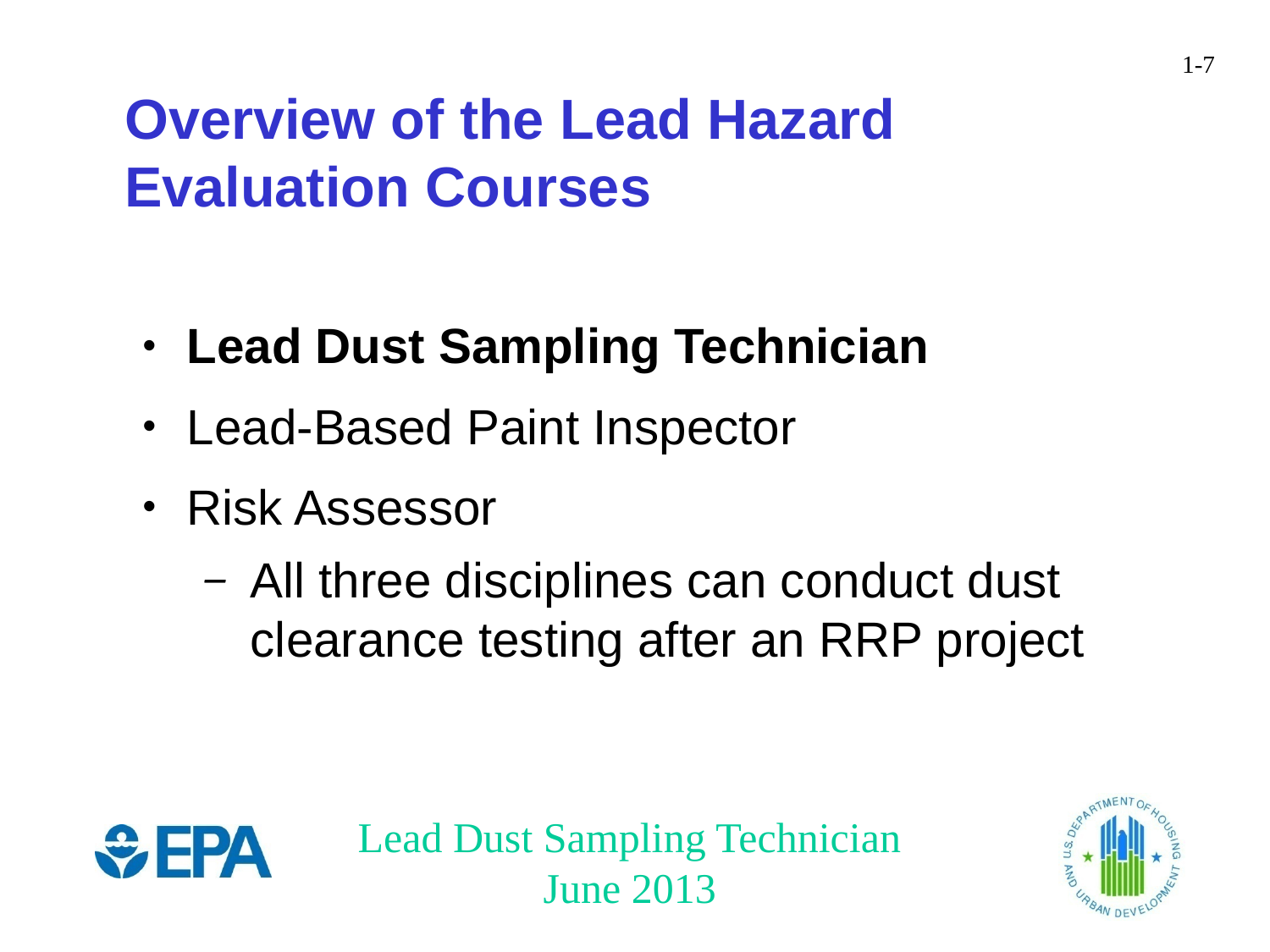

Overview of the Lead Hazard Evaluation Courses

Lead Dust Sampling Technician
Lead-Based Paint Inspector
Risk Assessor
All three disciplines can conduct dust clearance testing after an RRP project